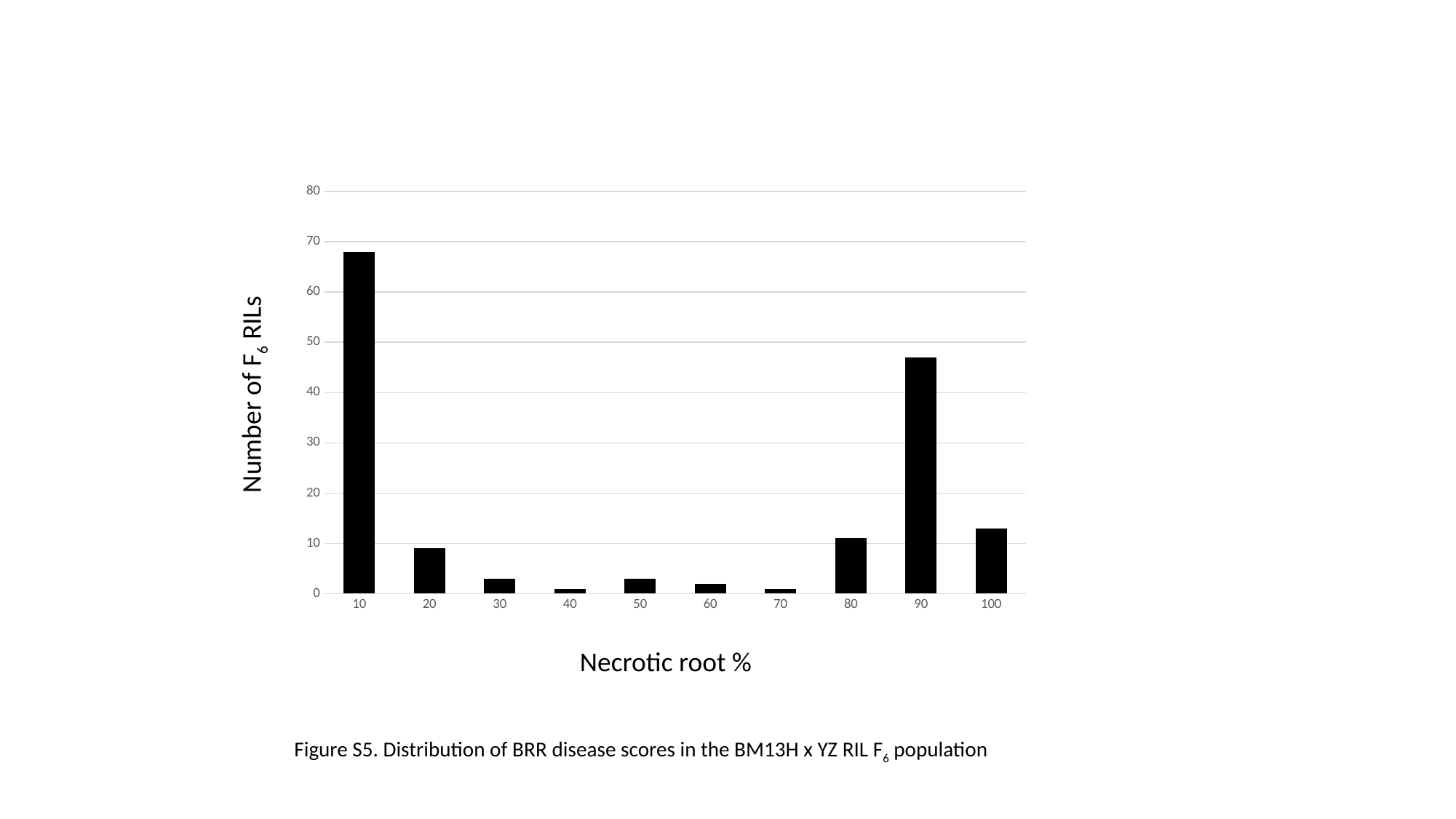

### Chart

| Category |  |
|---|---|
| 10 | 68.0 |
| 20 | 9.0 |
| 30 | 3.0 |
| 40 | 1.0 |
| 50 | 3.0 |
| 60 | 2.0 |
| 70 | 1.0 |
| 80 | 11.0 |
| 90 | 47.0 |
| 100 | 13.0 |
Number of F6 RILs
Necrotic root %
Figure S5. Distribution of BRR disease scores in the BM13H x YZ RIL F6 population